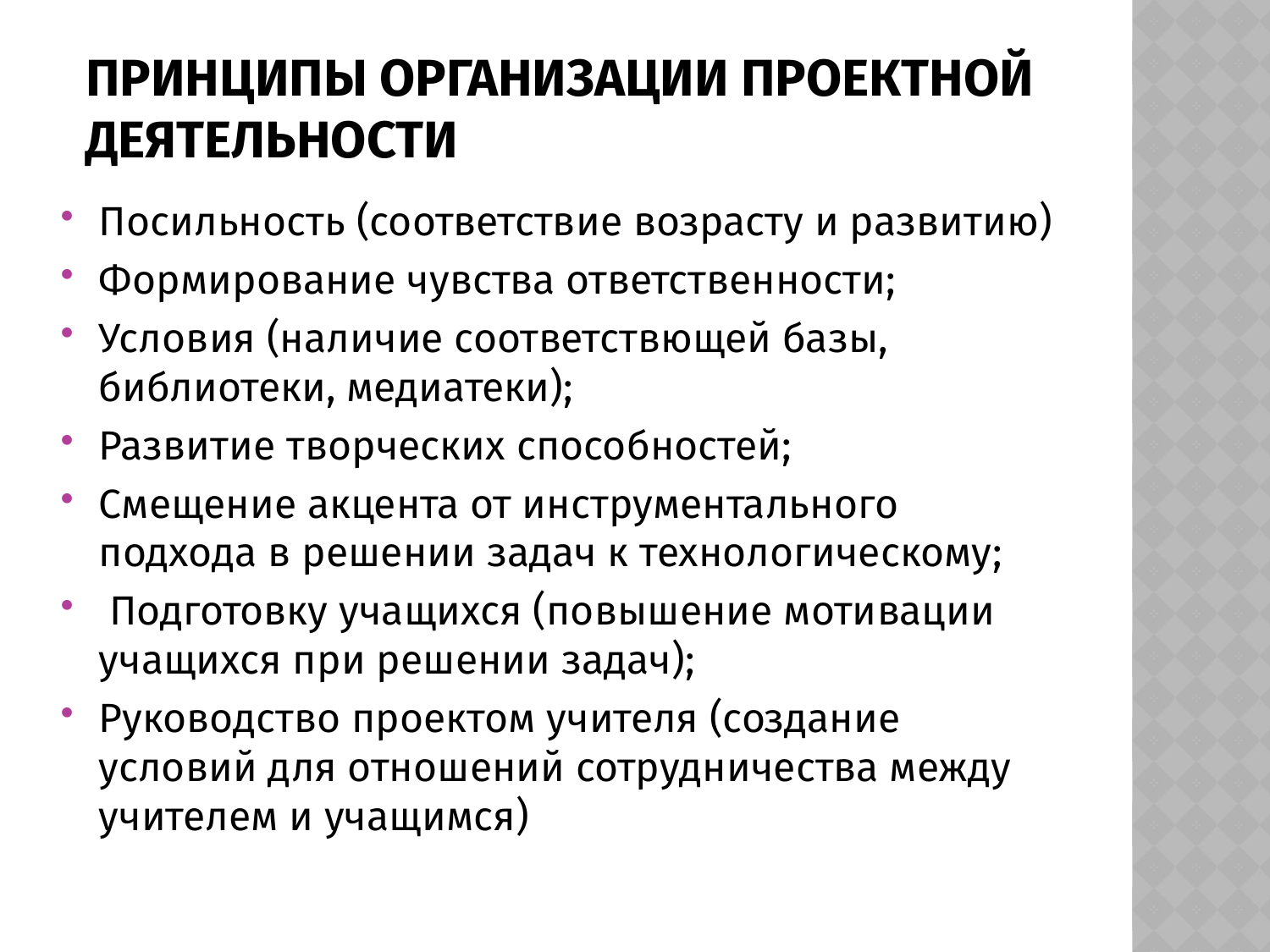

# Принципы организации проектной деятельности
Посильность (соответствие возрасту и развитию)
Формирование чувства ответственности;
Условия (наличие соответствющей базы, библиотеки, медиатеки);
Развитие творческих способностей;
Смещение акцента от инструментального подхода в решении задач к технологическому;
 Подготовку учащихся (повышение мотивации учащихся при решении задач);
Руководство проектом учителя (создание условий для отношений сотрудничества между учителем и учащимся)